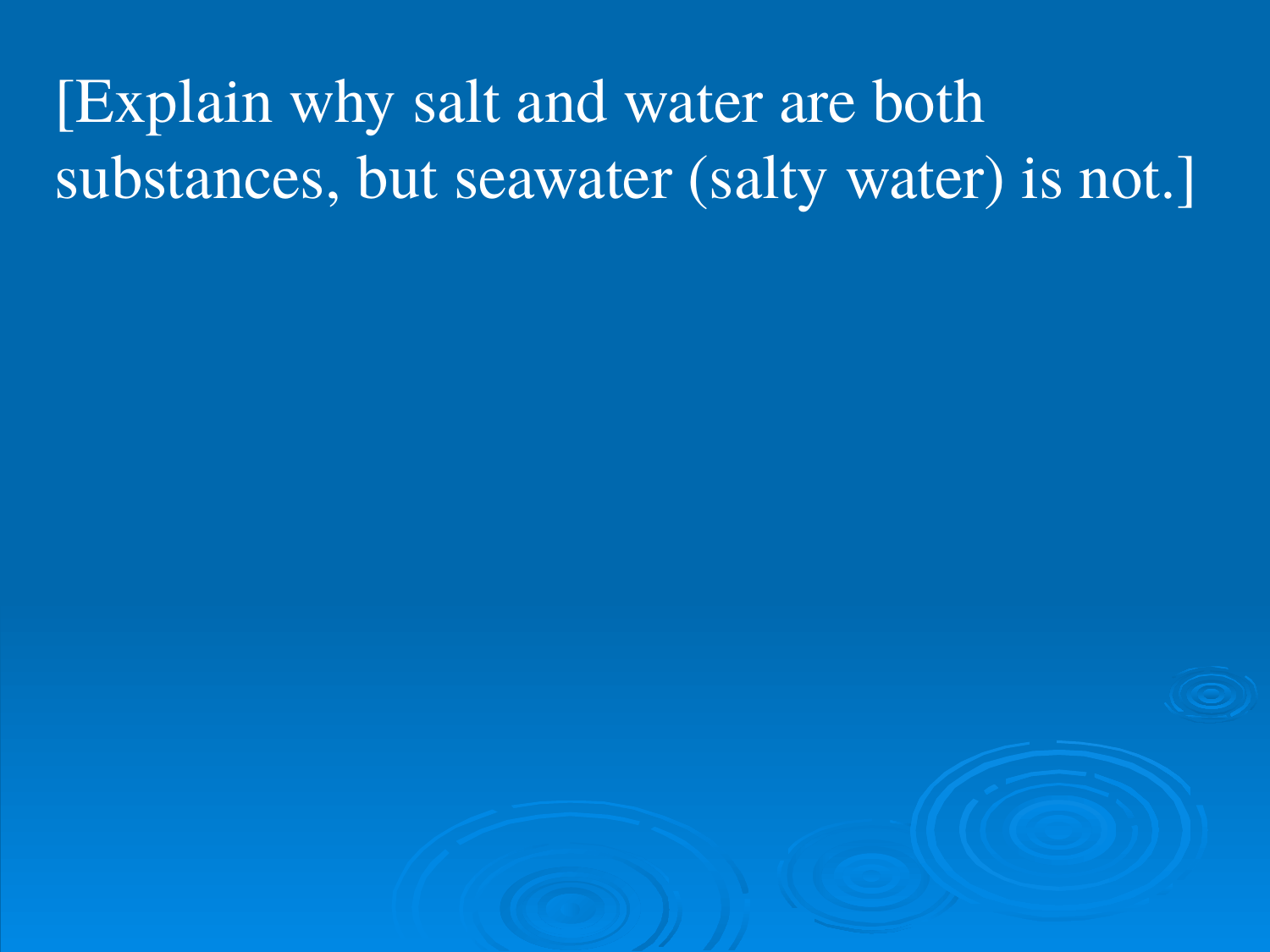

[Explain why salt and water are both substances, but seawater (salty water) is not.]